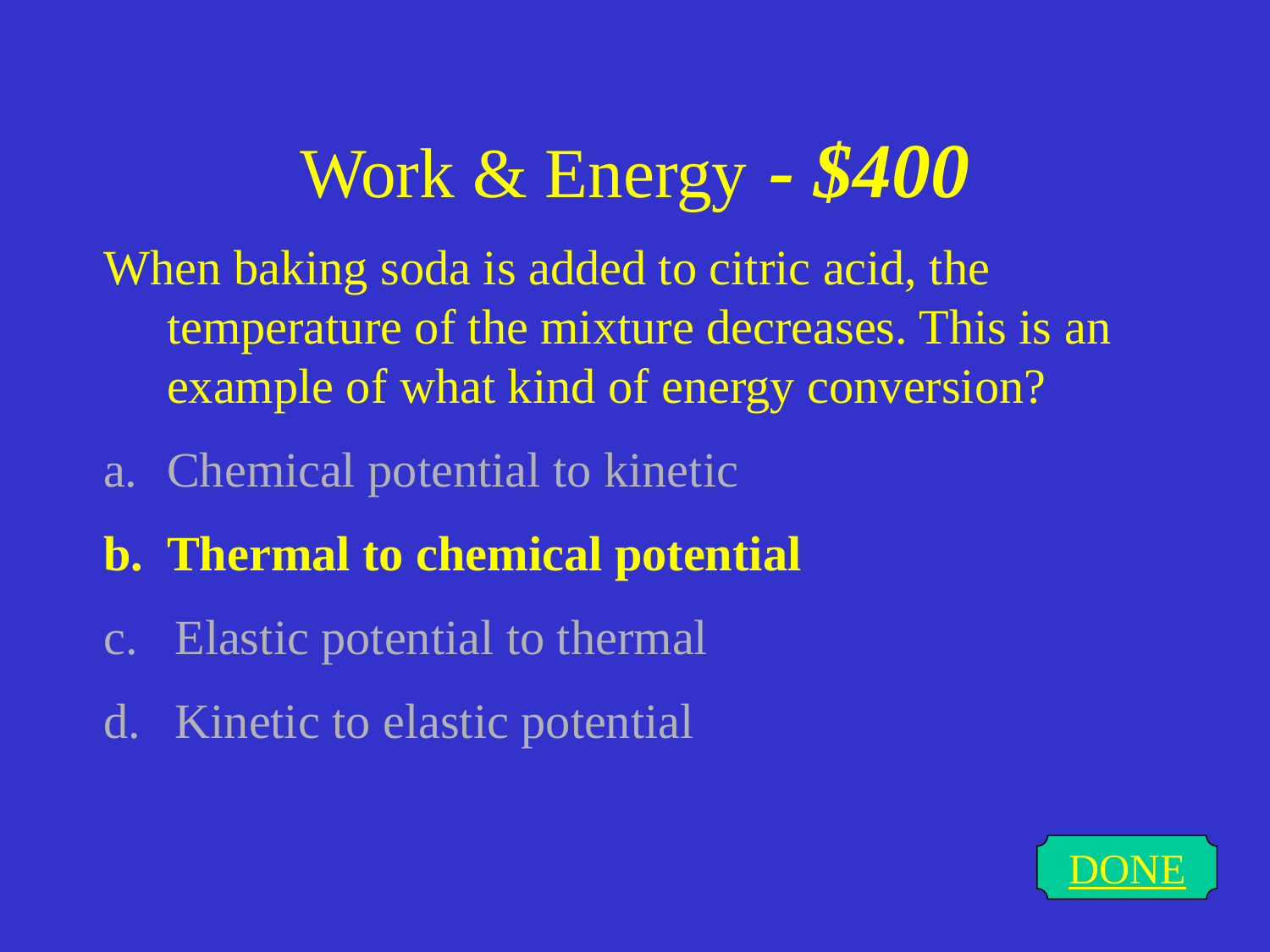

# Work & Energy - $400
When baking soda is added to citric acid, the temperature of the mixture decreases. This is an example of what kind of energy conversion?
a.	Chemical potential to kinetic
b.	Thermal to chemical potential
Elastic potential to thermal
Kinetic to elastic potential

DONE